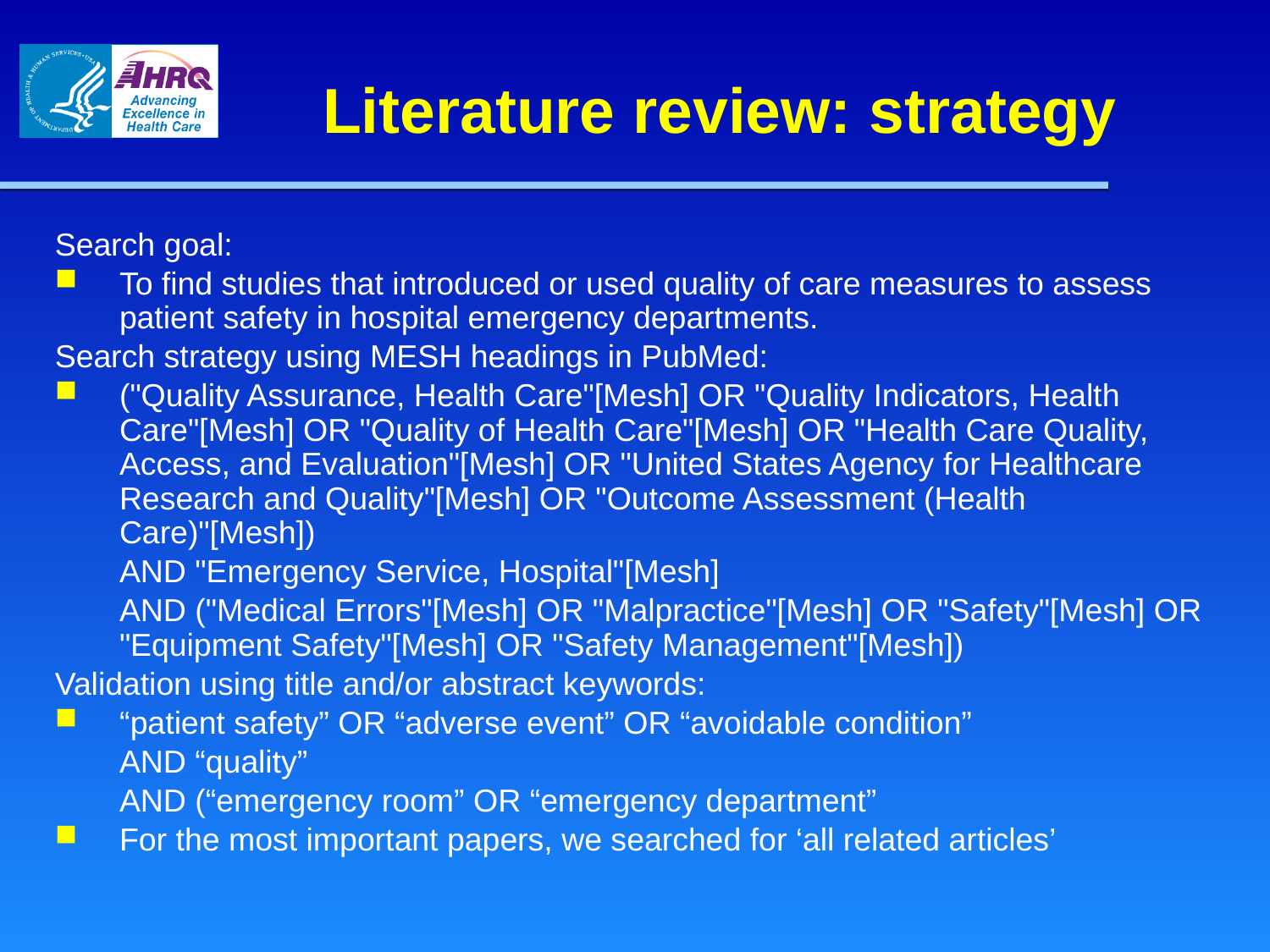

Literature review: strategy
Search goal:
To find studies that introduced or used quality of care measures to assess patient safety in hospital emergency departments.
Search strategy using MESH headings in PubMed:
("Quality Assurance, Health Care"[Mesh] OR "Quality Indicators, Health Care"[Mesh] OR "Quality of Health Care"[Mesh] OR "Health Care Quality, Access, and Evaluation"[Mesh] OR "United States Agency for Healthcare Research and Quality"[Mesh] OR "Outcome Assessment (Health Care)"[Mesh])
	AND "Emergency Service, Hospital"[Mesh]
	AND ("Medical Errors"[Mesh] OR "Malpractice"[Mesh] OR "Safety"[Mesh] OR "Equipment Safety"[Mesh] OR "Safety Management"[Mesh])
Validation using title and/or abstract keywords:
“patient safety” OR “adverse event” OR “avoidable condition”
	AND “quality”
	AND (“emergency room” OR “emergency department”
For the most important papers, we searched for ‘all related articles’